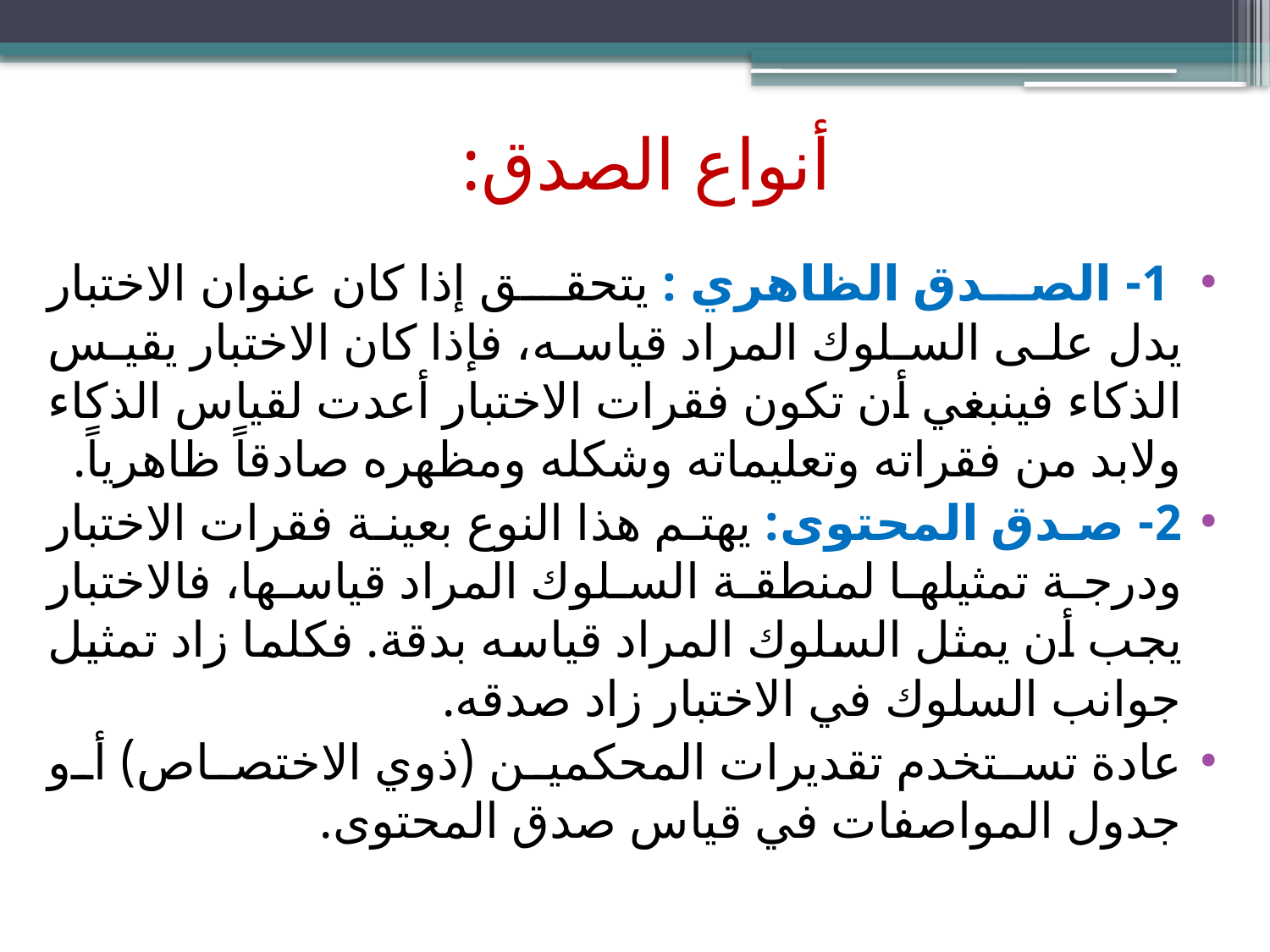

# أنواع الصدق:
 1- الصدق الظاهري : يتحقق إذا كان عنوان الاختبار يدل على السلوك المراد قياسه، فإذا كان الاختبار يقيس الذكاء فينبغي أن تكون فقرات الاختبار أعدت لقياس الذكاء ولابد من فقراته وتعليماته وشكله ومظهره صادقاً ظاهرياً.
2- صدق المحتوى: يهتم هذا النوع بعينة فقرات الاختبار ودرجة تمثيلها لمنطقة السلوك المراد قياسها، فالاختبار يجب أن يمثل السلوك المراد قياسه بدقة. فكلما زاد تمثيل جوانب السلوك في الاختبار زاد صدقه.
عادة تستخدم تقديرات المحكمين (ذوي الاختصاص) أو جدول المواصفات في قياس صدق المحتوى.